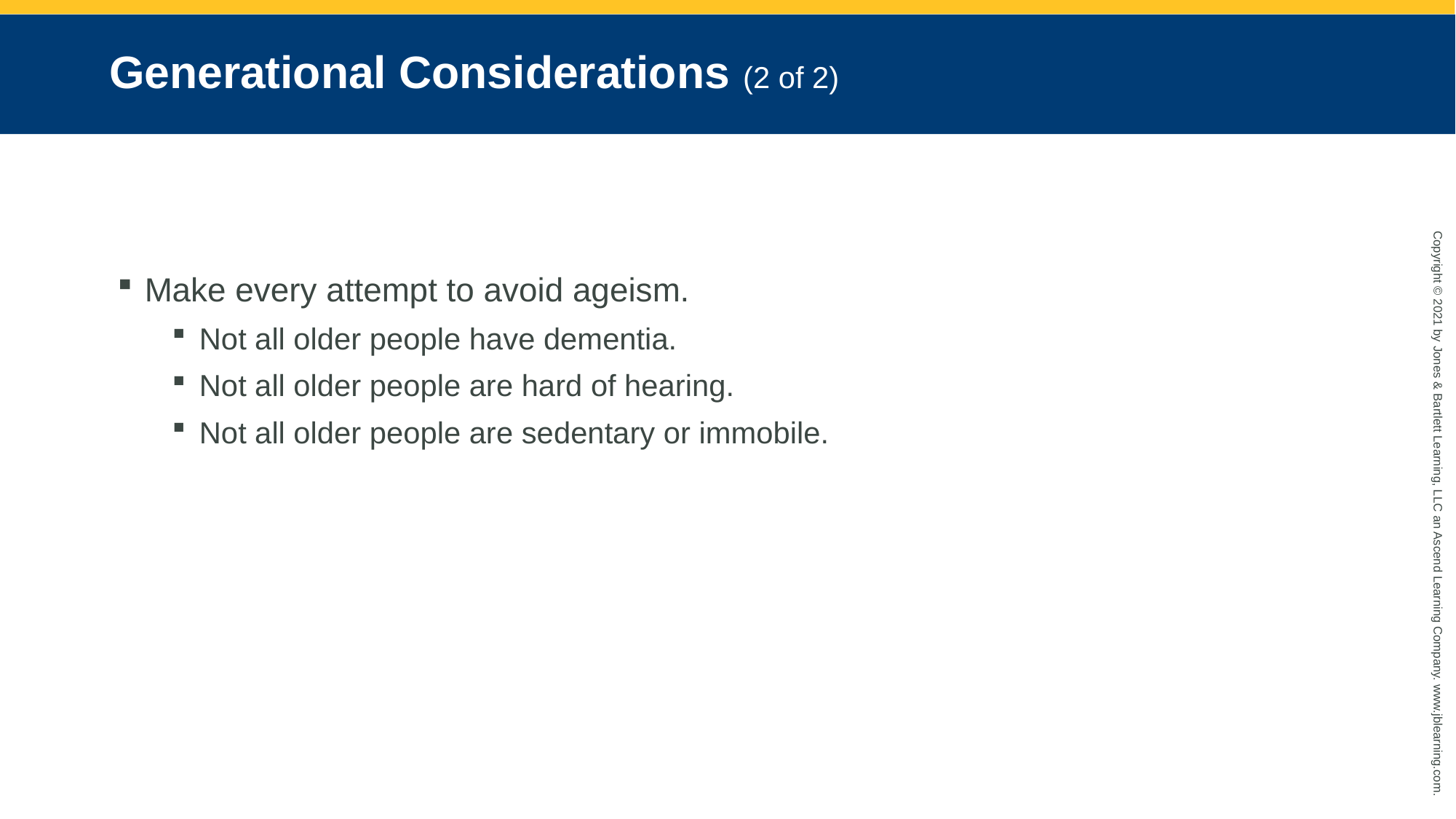

# Generational Considerations (2 of 2)
Make every attempt to avoid ageism.
Not all older people have dementia.
Not all older people are hard of hearing.
Not all older people are sedentary or immobile.